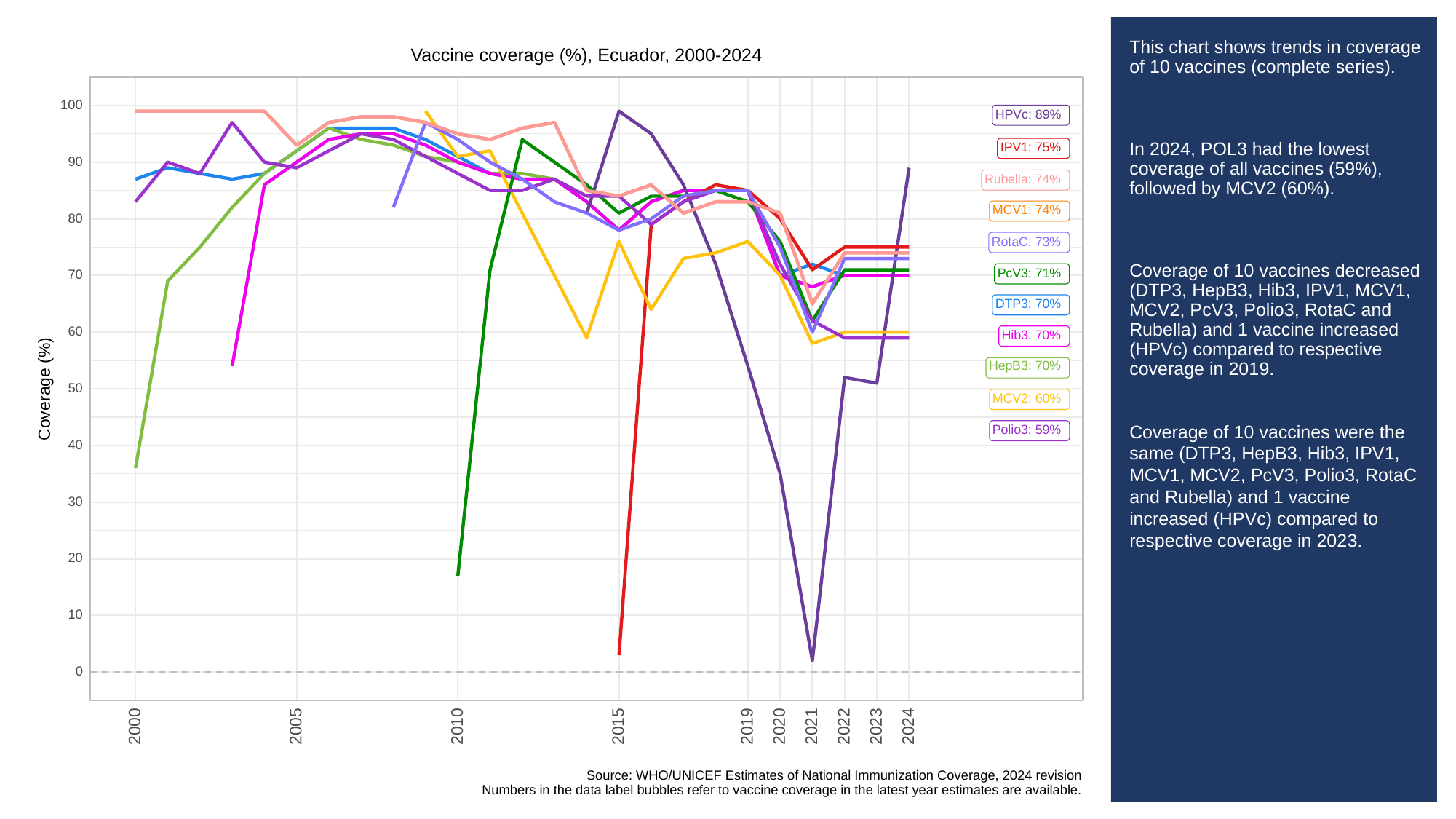

# This chart shows trends in coverage of 10 vaccines (complete series).

In 2024, POL3 had the lowest coverage of all vaccines (59%), followed by MCV2 (60%).

Coverage of 10 vaccines decreased (DTP3, HepB3, Hib3, IPV1, MCV1, MCV2, PcV3, Polio3, RotaC and Rubella) and 1 vaccine increased (HPVc) compared to respective coverage in 2019.

Coverage of 10 vaccines were the same (DTP3, HepB3, Hib3, IPV1, MCV1, MCV2, PcV3, Polio3, RotaC and Rubella) and 1 vaccine increased (HPVc) compared to respective coverage in 2023.

Vaccine coverage (%), Ecuador, 2000-2024

100

HPVc: 89%

IPV1: 75%

90

Rubella: 74%

MCV1: 74%

80

RotaC: 73%

PcV3: 71%

70

DTP3: 70%

60
Hib3: 70%

HepB3: 70%

Coverage (%)
50

MCV2: 60%

Polio3: 59%
40

30

20

10

0

2023
2000
2005
2010
2015
2019
2020
2021
2022
2024
Source: WHO/UNICEF Estimates of National Immunization Coverage, 2024 revision
Numbers in the data label bubbles refer to vaccine coverage in the latest year estimates are available.